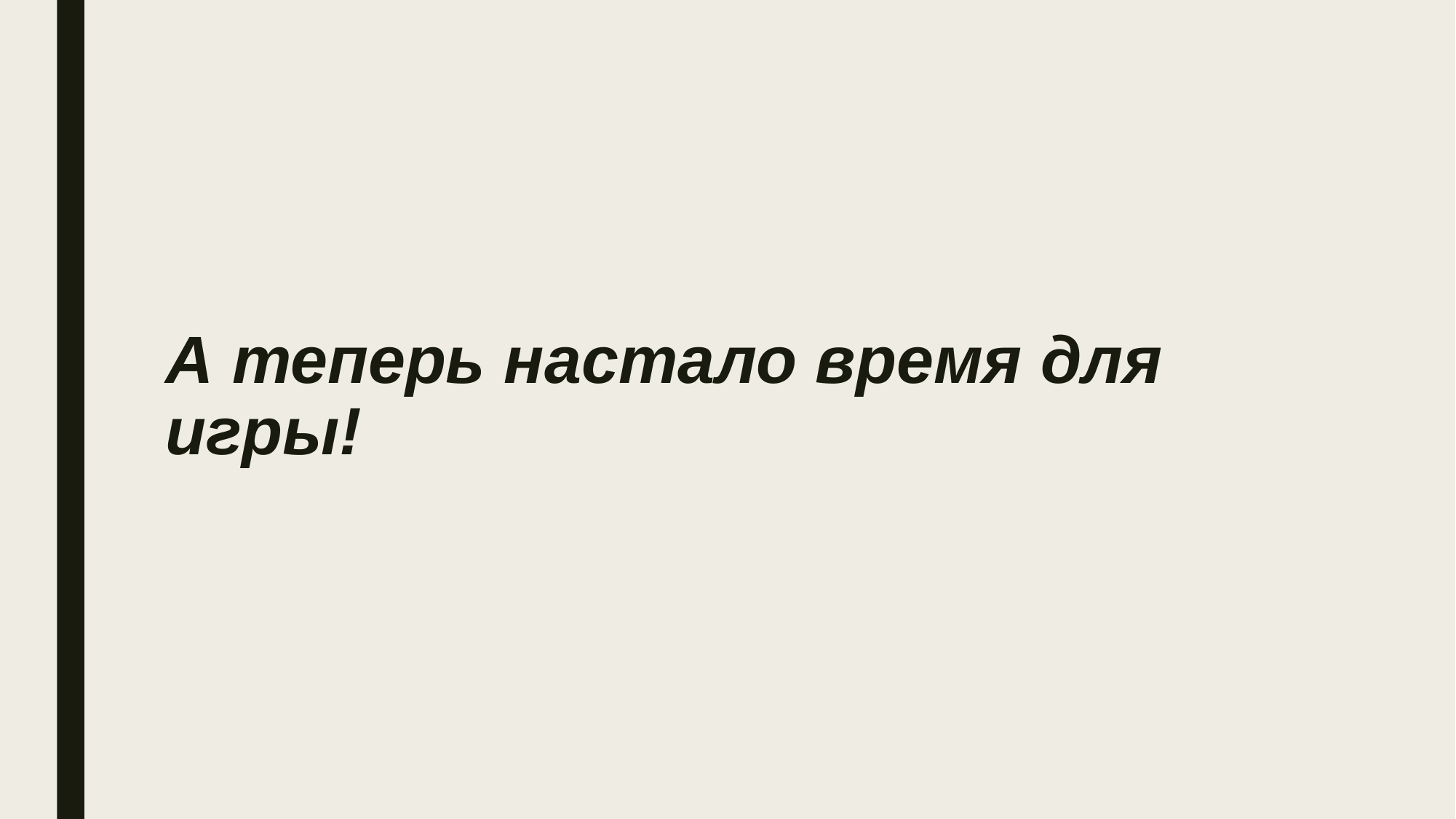

# А теперь настало время для игры!